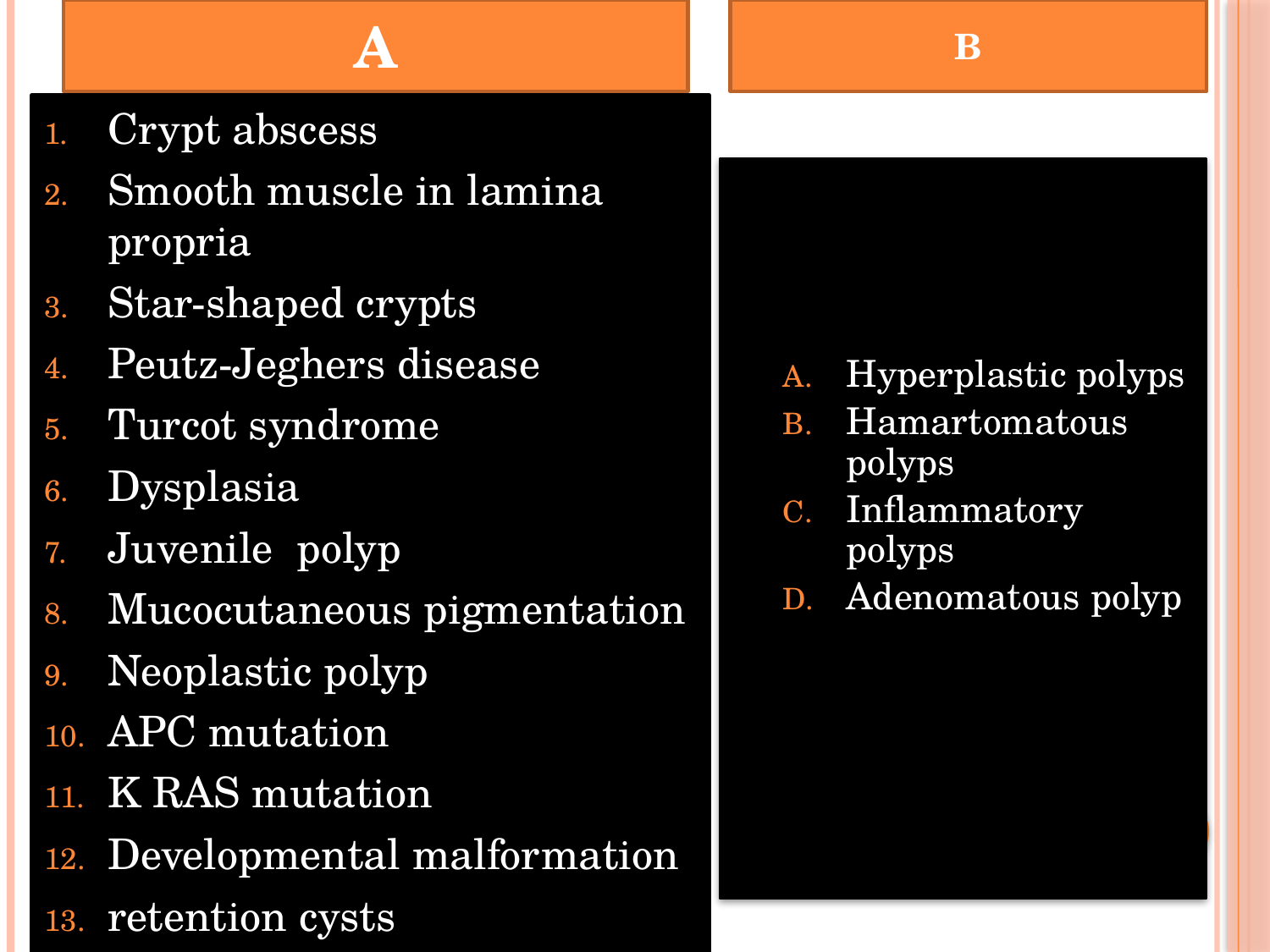

A
B
#
Crypt abscess
Smooth muscle in lamina propria
Star-shaped crypts
Peutz-Jeghers disease
Turcot syndrome
Dysplasia
Juvenile  polyp
Mucocutaneous pigmentation
Neoplastic polyp
APC mutation
K RAS mutation
Developmental malformation
retention cysts

Hyperplastic polyps
Hamartomatous polyps
Inflammatory polyps
Adenomatous polyp